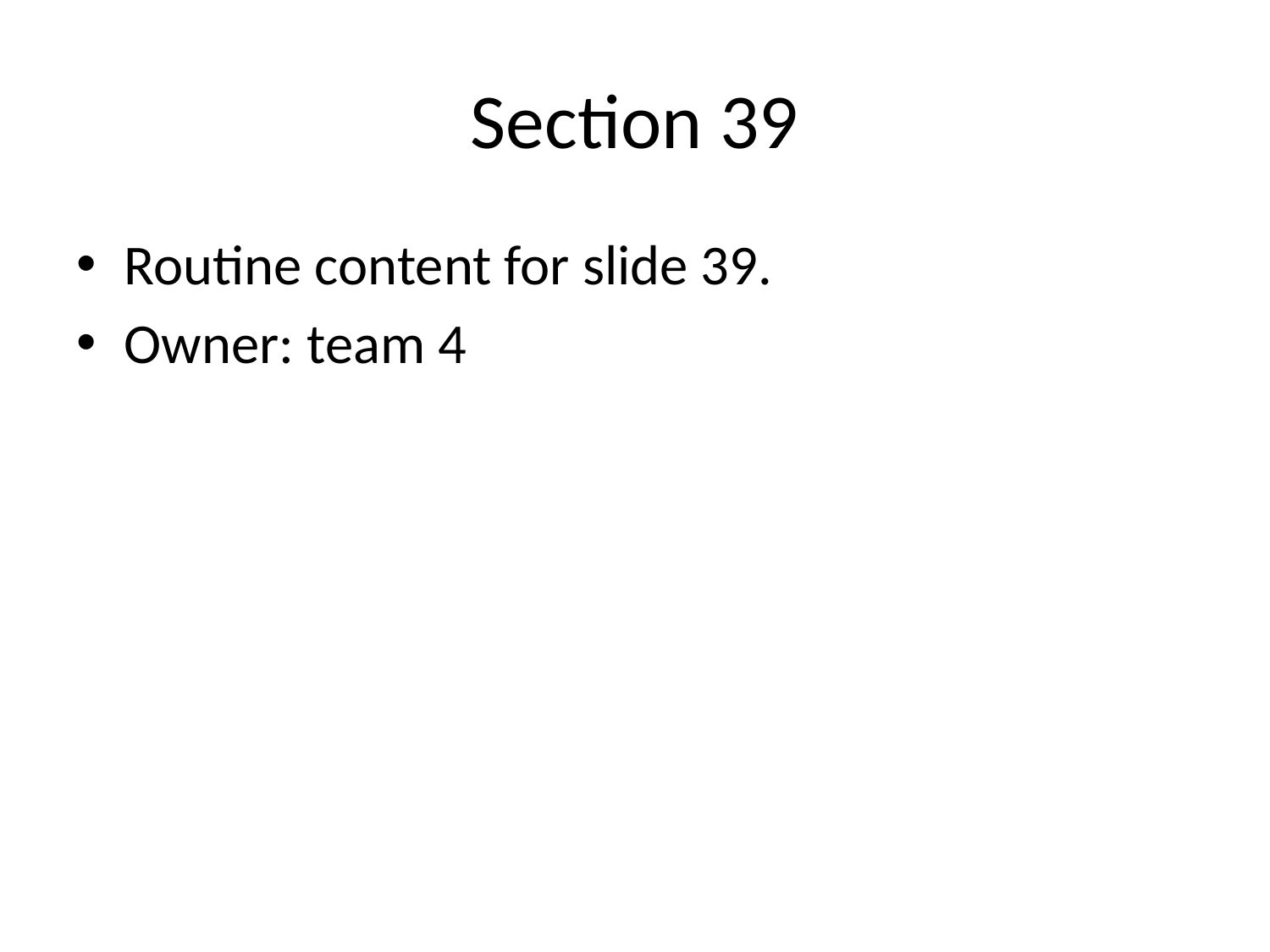

# Section 39
Routine content for slide 39.
Owner: team 4